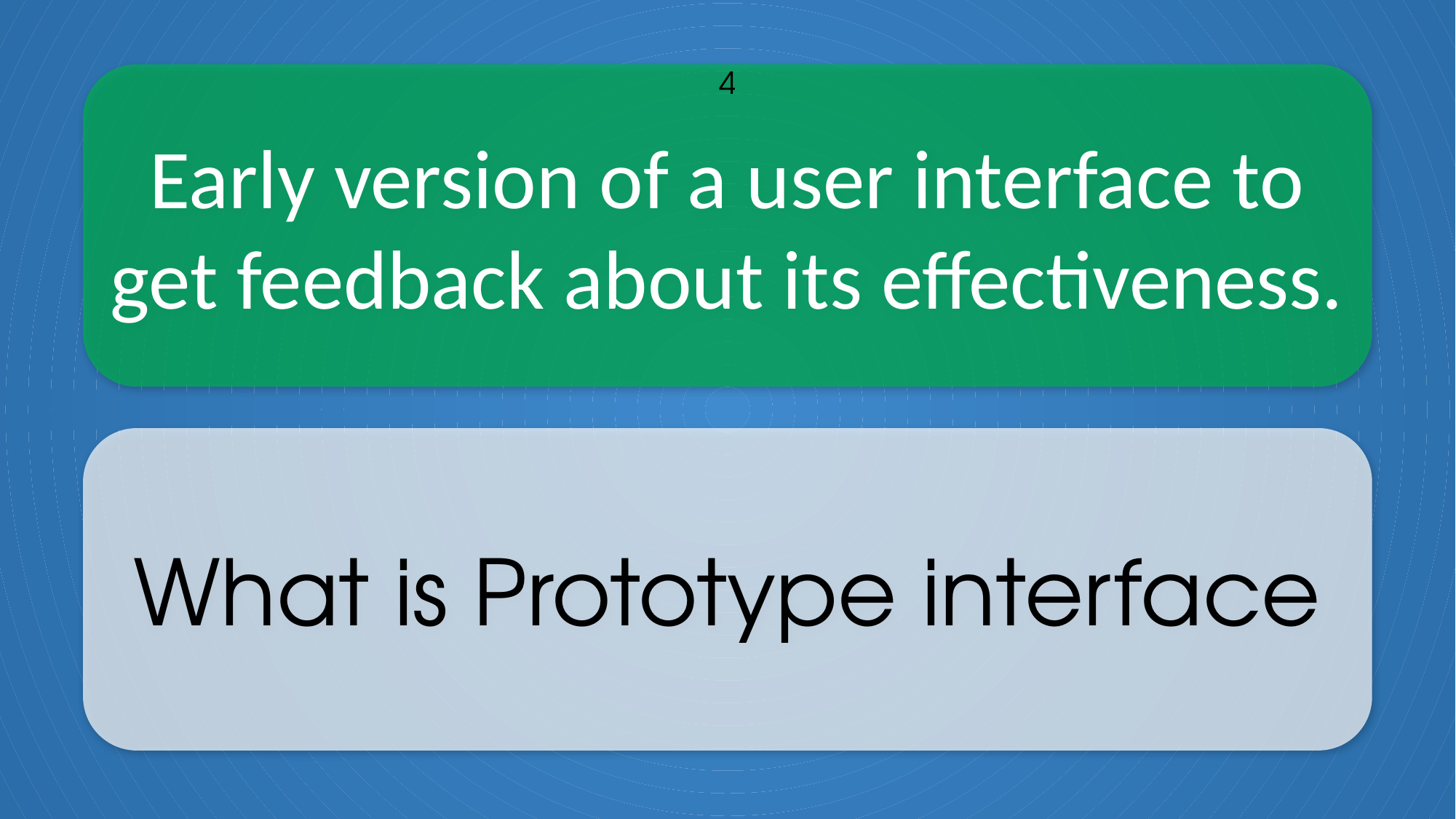

Early version of a user interface to get feedback about its effectiveness.
4
What is Prototype interface